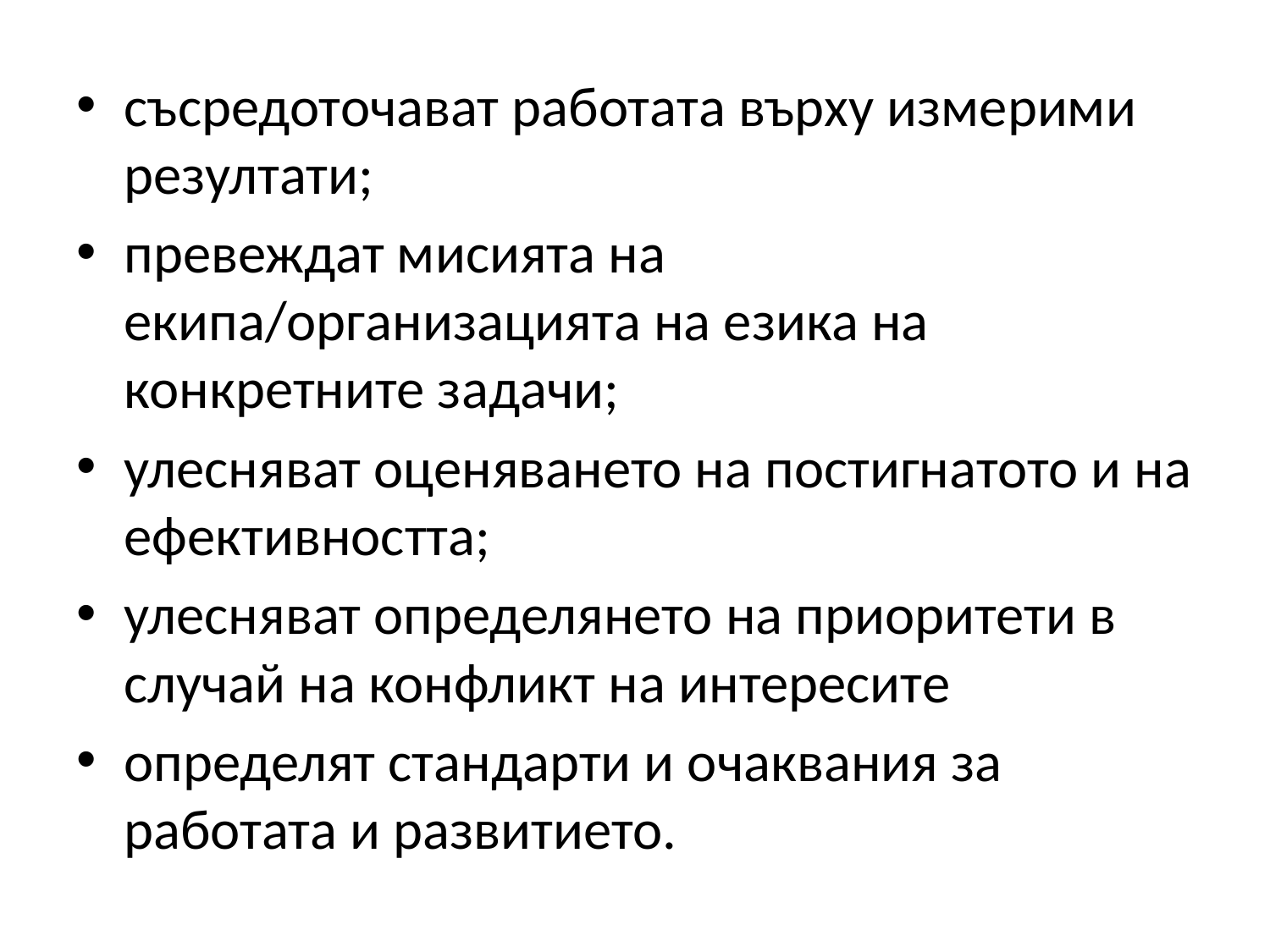

съсредоточават работата върху измерими резултати;
превеждат мисията на екипа/организацията на езика на конкретните задачи;
улесняват оценяването на постигнатото и на ефективността;
улесняват определянето на приоритети в случай на конфликт на интересите
определят стандарти и очаквания за работата и развитието.